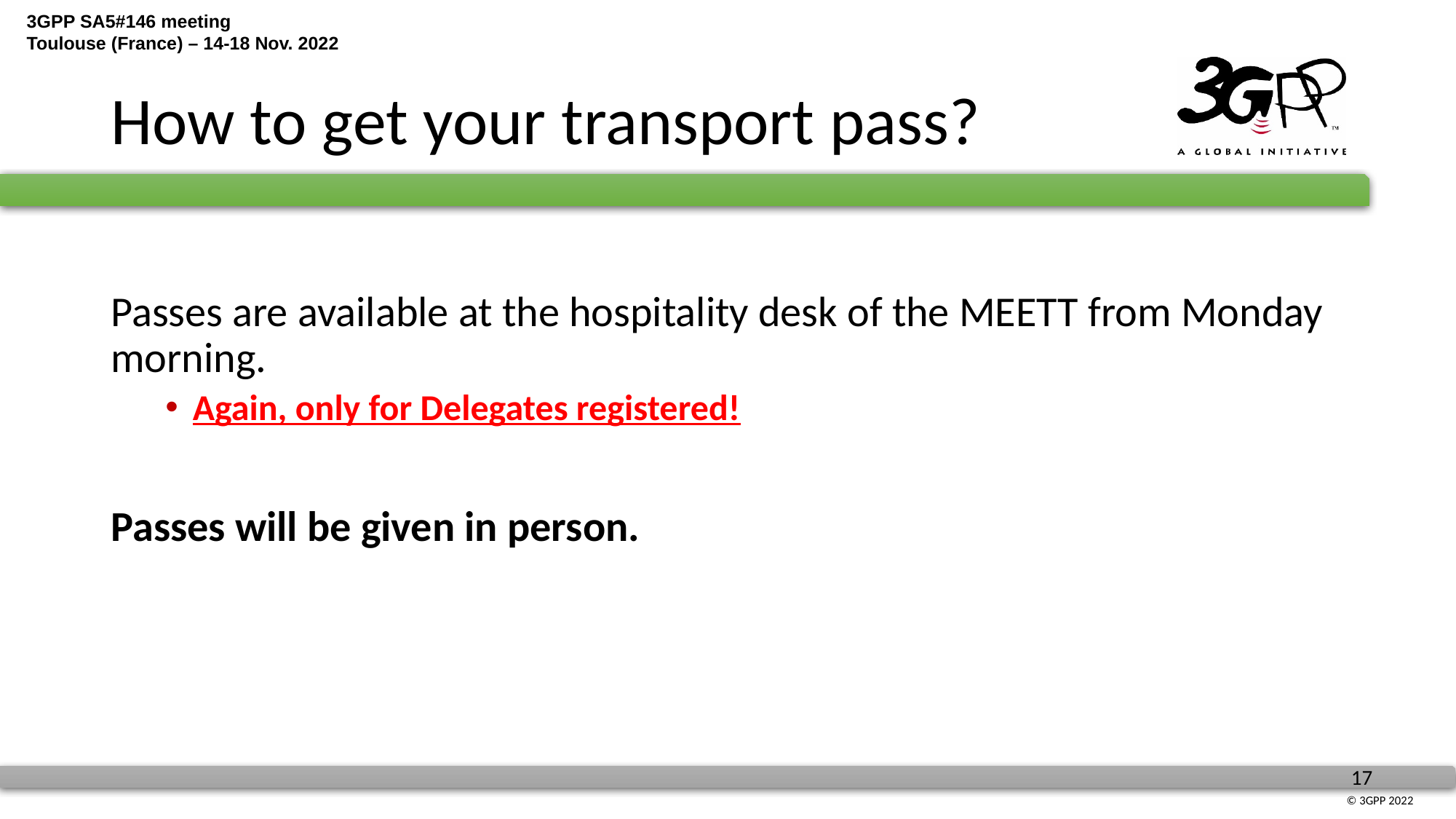

# How to get your transport pass?

Passes are available at the hospitality desk of the MEETT from Monday morning.
Again, only for Delegates registered!

Passes will be given in person.